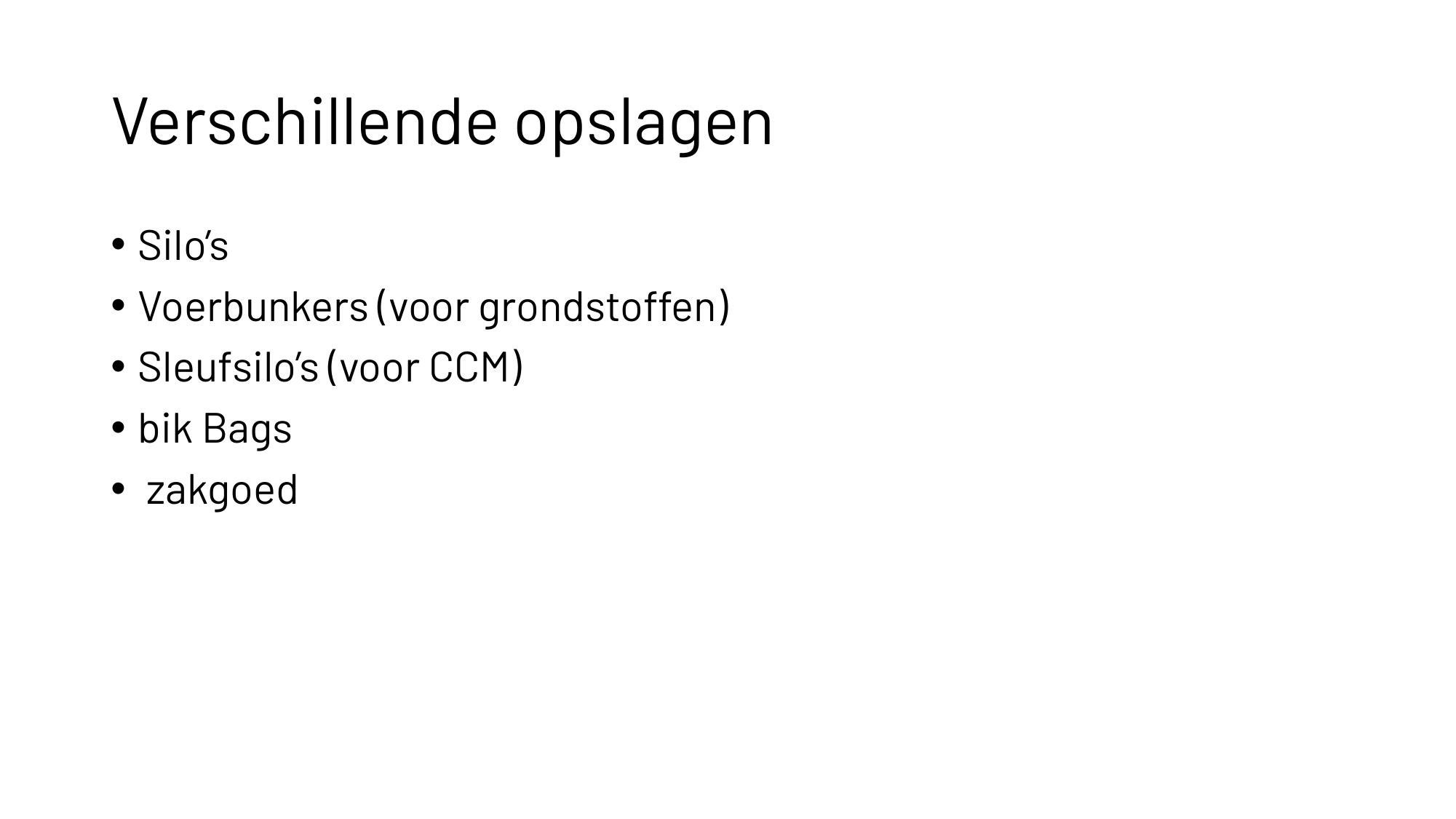

# Verschillende opslagen
Silo’s
Voerbunkers (voor grondstoffen)
Sleufsilo’s (voor CCM)
bik Bags
 zakgoed